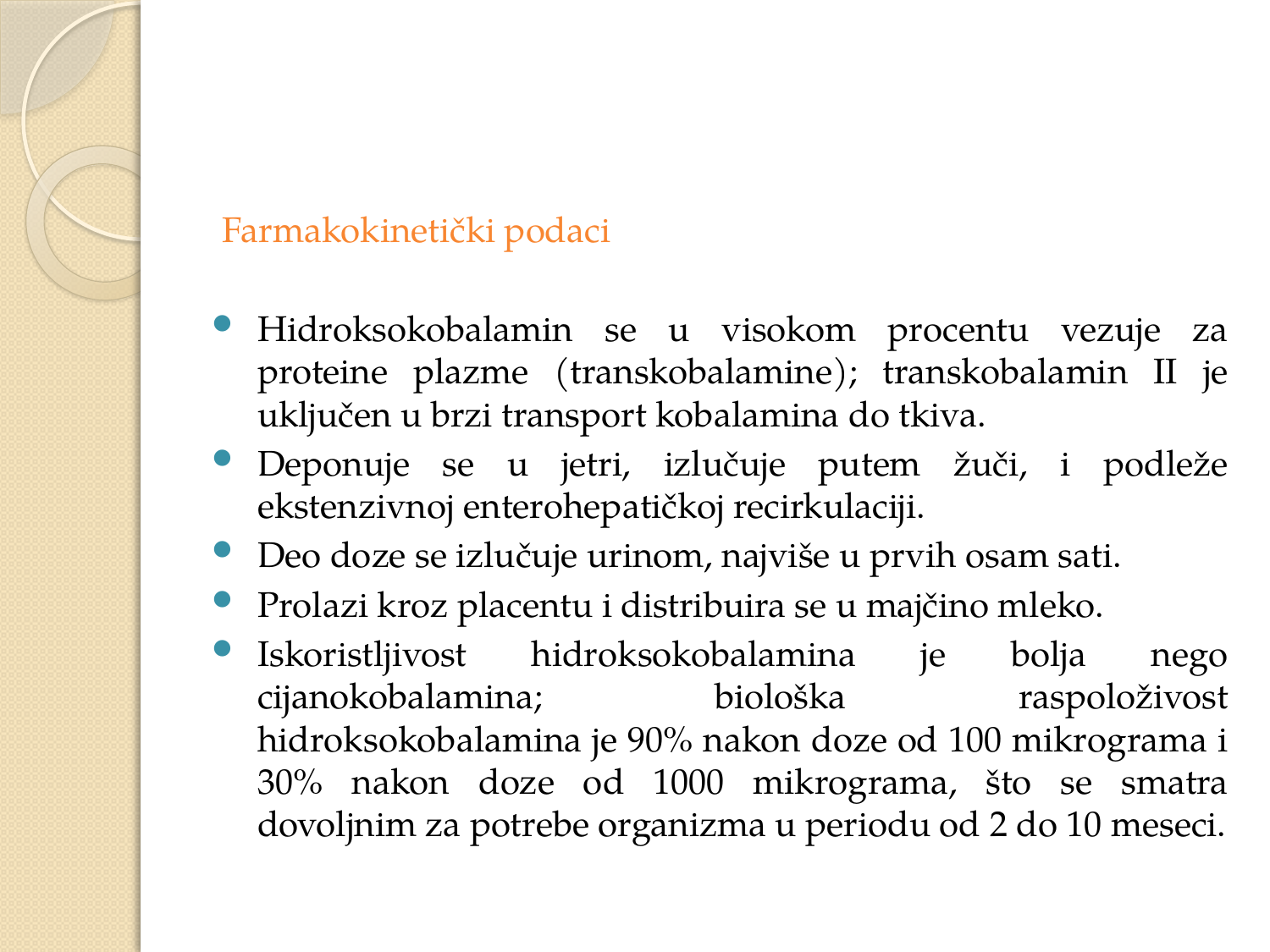

#
Farmakokinetički podaci

Hidroksokobalamin se u visokom procentu vezuje za proteine plazme (transkobalamine); transkobalamin II je uključen u brzi transport kobalamina do tkiva.
Deponuje se u jetri, izlučuje putem žuči, i podleže ekstenzivnoj enterohepatičkoj recirkulaciji.
Deo doze se izlučuje urinom, najviše u prvih osam sati.
Prolazi kroz placentu i distribuira se u majčino mleko.
Iskoristljivost hidroksokobalamina je bolja nego cijanokobalamina; biološka raspoloživost hidroksokobalamina je 90% nakon doze od 100 mikrograma i 30% nakon doze od 1000 mikrograma, što se smatra dovoljnim za potrebe organizma u periodu od 2 do 10 meseci.